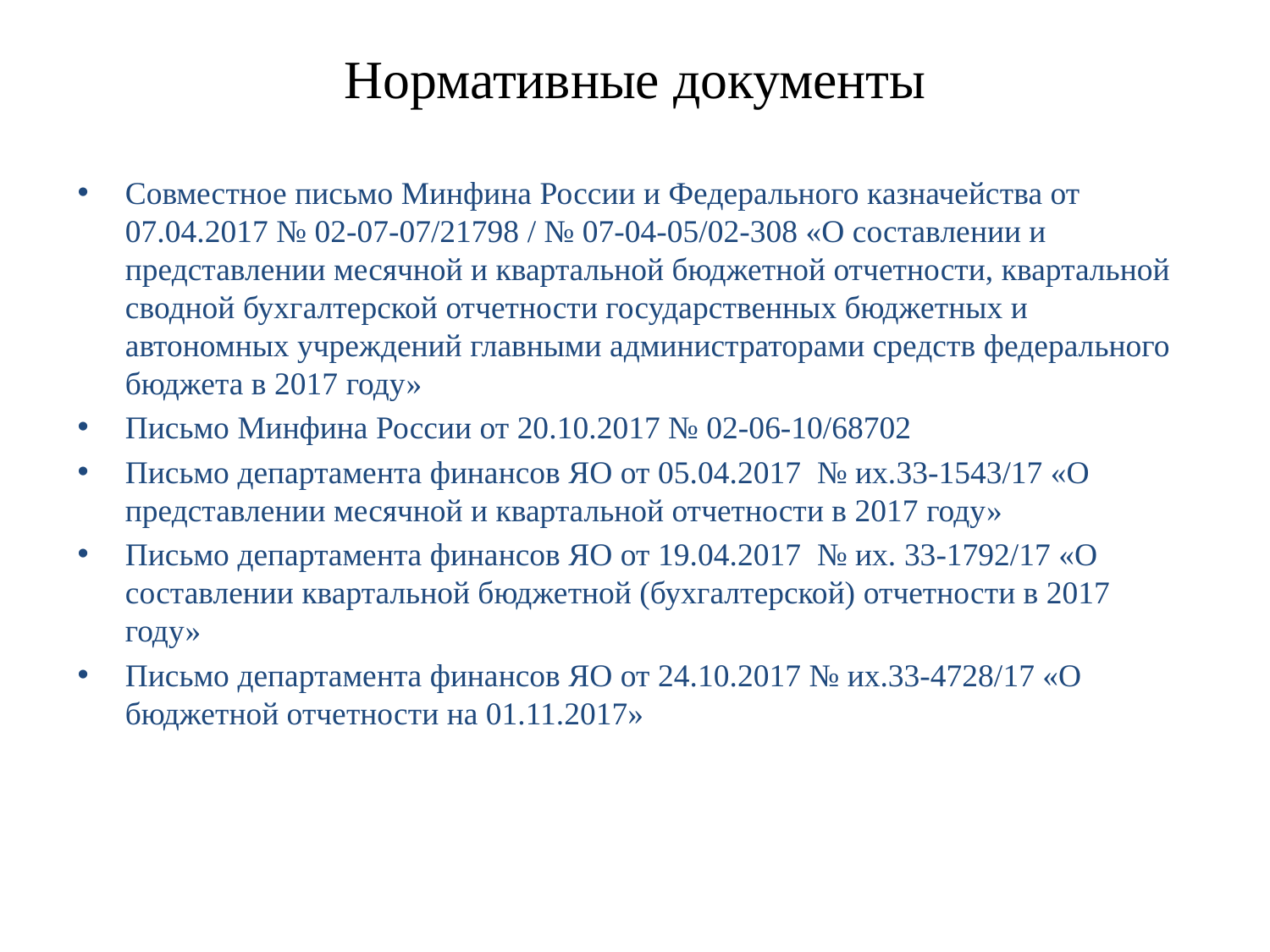

# Нормативные документы
Совместное письмо Минфина России и Федерального казначейства от 07.04.2017 № 02-07-07/21798 / № 07-04-05/02-308 «О составлении и представлении месячной и квартальной бюджетной отчетности, квартальной сводной бухгалтерской отчетности государственных бюджетных и автономных учреждений главными администраторами средств федерального бюджета в 2017 году»
Письмо Минфина России от 20.10.2017 № 02-06-10/68702
Письмо департамента финансов ЯО от 05.04.2017  № их.33-1543/17 «О представлении месячной и квартальной отчетности в 2017 году»
Письмо департамента финансов ЯО от 19.04.2017  № их. 33-1792/17 «О составлении квартальной бюджетной (бухгалтерской) отчетности в 2017 году»
Письмо департамента финансов ЯО от 24.10.2017 № их.33-4728/17 «О бюджетной отчетности на 01.11.2017»